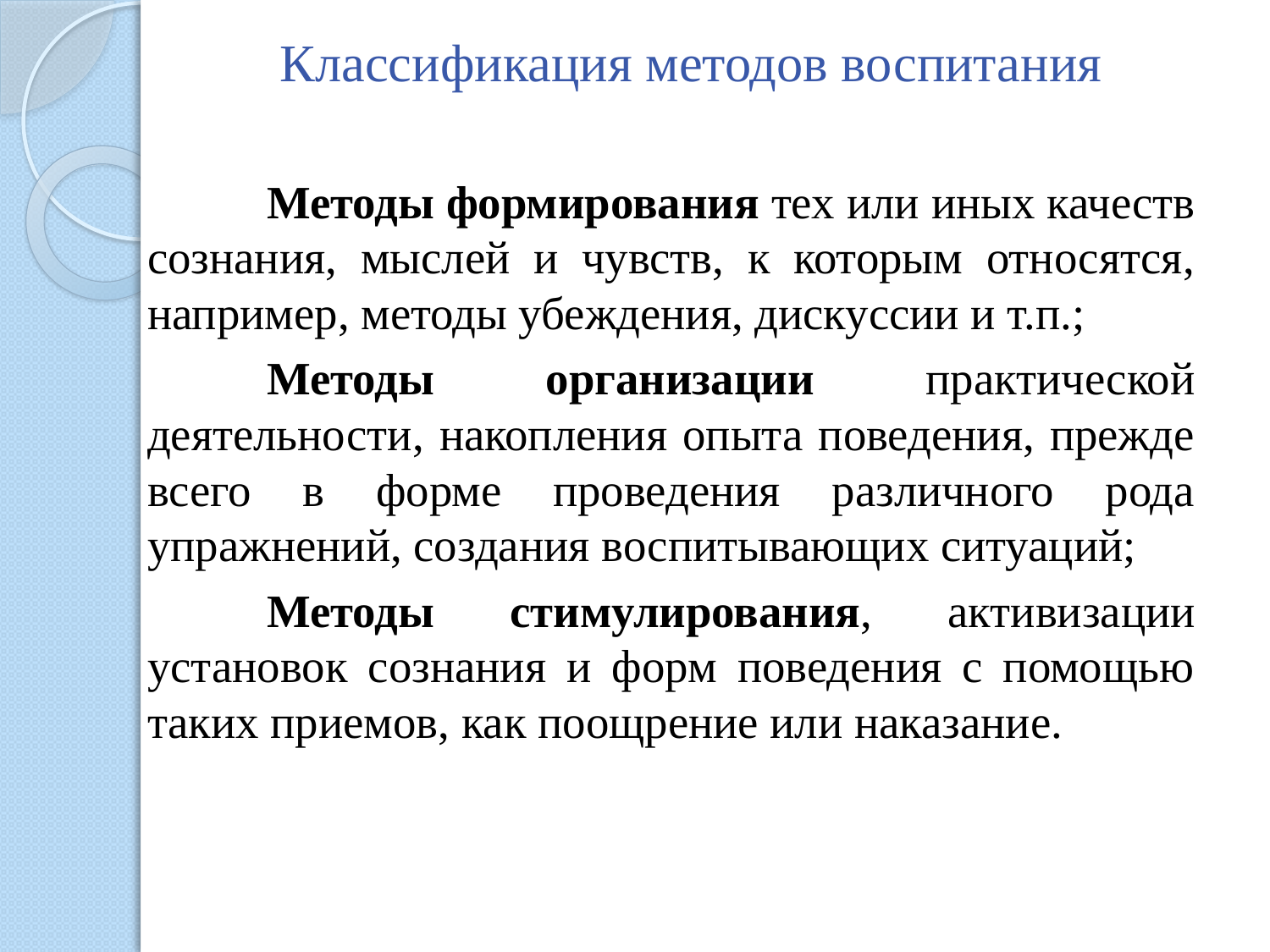

# Классификация методов воспитания
	Методы формирования тех или иных качеств сознания, мыслей и чувств, к которым относятся, например, методы убеждения, дискуссии и т.п.;
	Методы организации практической деятельности, накопления опыта поведения, прежде всего в форме проведения различного рода упражнений, создания воспитывающих ситуаций;
	Методы стимулирования, активизации установок сознания и форм поведения с помощью таких приемов, как поощрение или наказание.